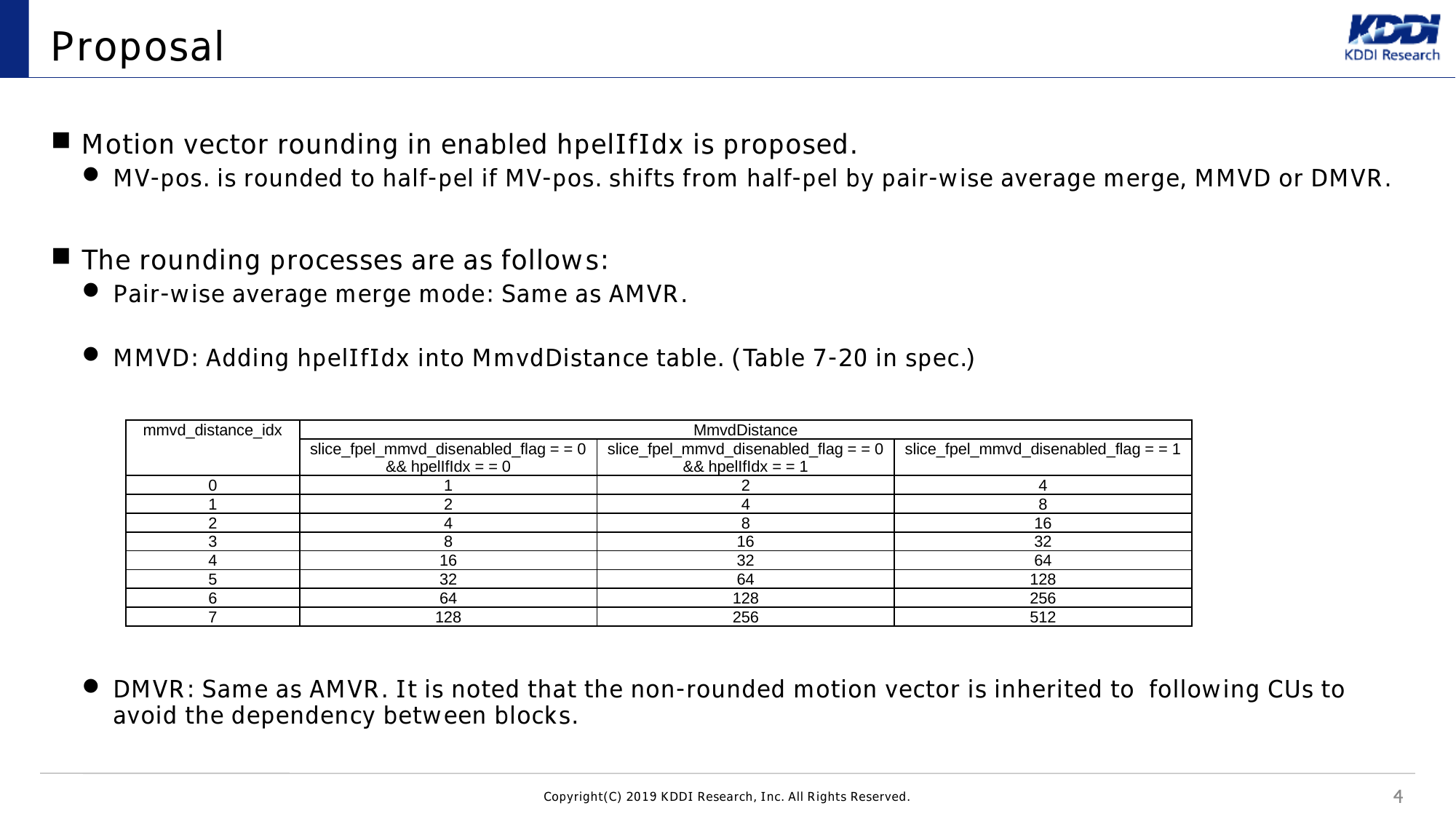

# Proposal
Motion vector rounding in enabled hpelIfIdx is proposed.
MV-pos. is rounded to half-pel if MV-pos. shifts from half-pel by pair-wise average merge, MMVD or DMVR.

The rounding processes are as follows:
Pair-wise average merge mode: Same as AMVR.

MMVD: Adding hpelIfIdx into MmvdDistance table. (Table 7-20 in spec.)

DMVR: Same as AMVR. It is noted that the non-rounded motion vector is inherited to  following CUs to avoid the dependency between blocks.

| mmvd\_distance\_idx | MmvdDistance |  |  |
| --- | --- | --- | --- |
|  | slice\_fpel\_mmvd\_disenabled\_flag = = 0 && hpelIfIdx = = 0 | slice\_fpel\_mmvd\_disenabled\_flag = = 0 && hpelIfIdx = = 1 | slice\_fpel\_mmvd\_disenabled\_flag = = 1 |
| 0 | 1 | 2 | 4 |
| 1 | 2 | 4 | 8 |
| 2 | 4 | 8 | 16 |
| 3 | 8 | 16 | 32 |
| 4 | 16 | 32 | 64 |
| 5 | 32 | 64 | 128 |
| 6 | 64 | 128 | 256 |
| 7 | 128 | 256 | 512 |
4